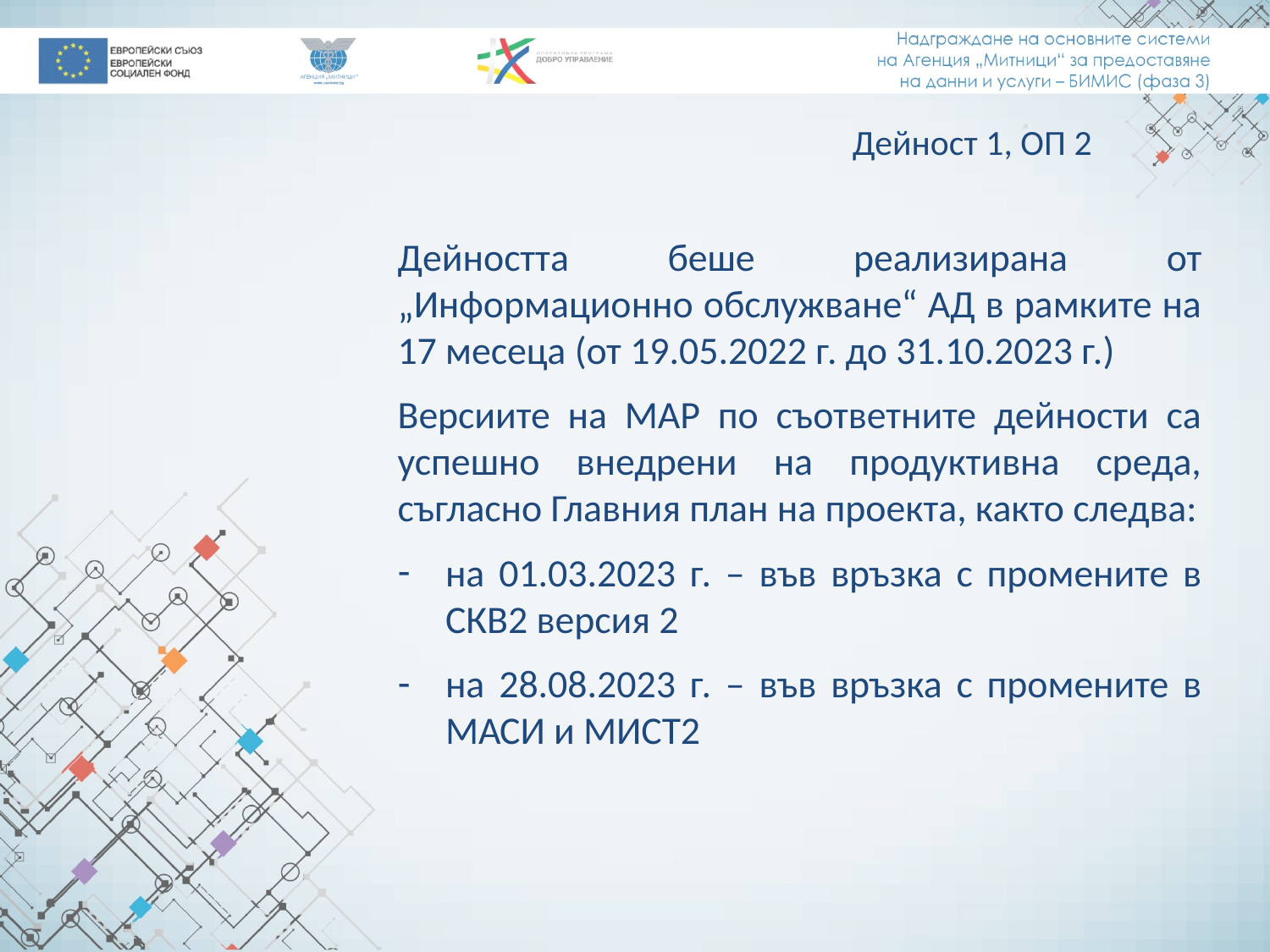

# Дейност 1, ОП 2
Дейността беше реализирана от „Информационно обслужване“ АД в рамките на 17 месеца (от 19.05.2022 г. до 31.10.2023 г.)
Версиите на МАР по съответните дейности са успешно внедрени на продуктивна среда, съгласно Главния план на проекта, както следва:
на 01.03.2023 г. – във връзка с промените в СКВ2 версия 2
на 28.08.2023 г. – във връзка с промените в МАСИ и МИСТ2